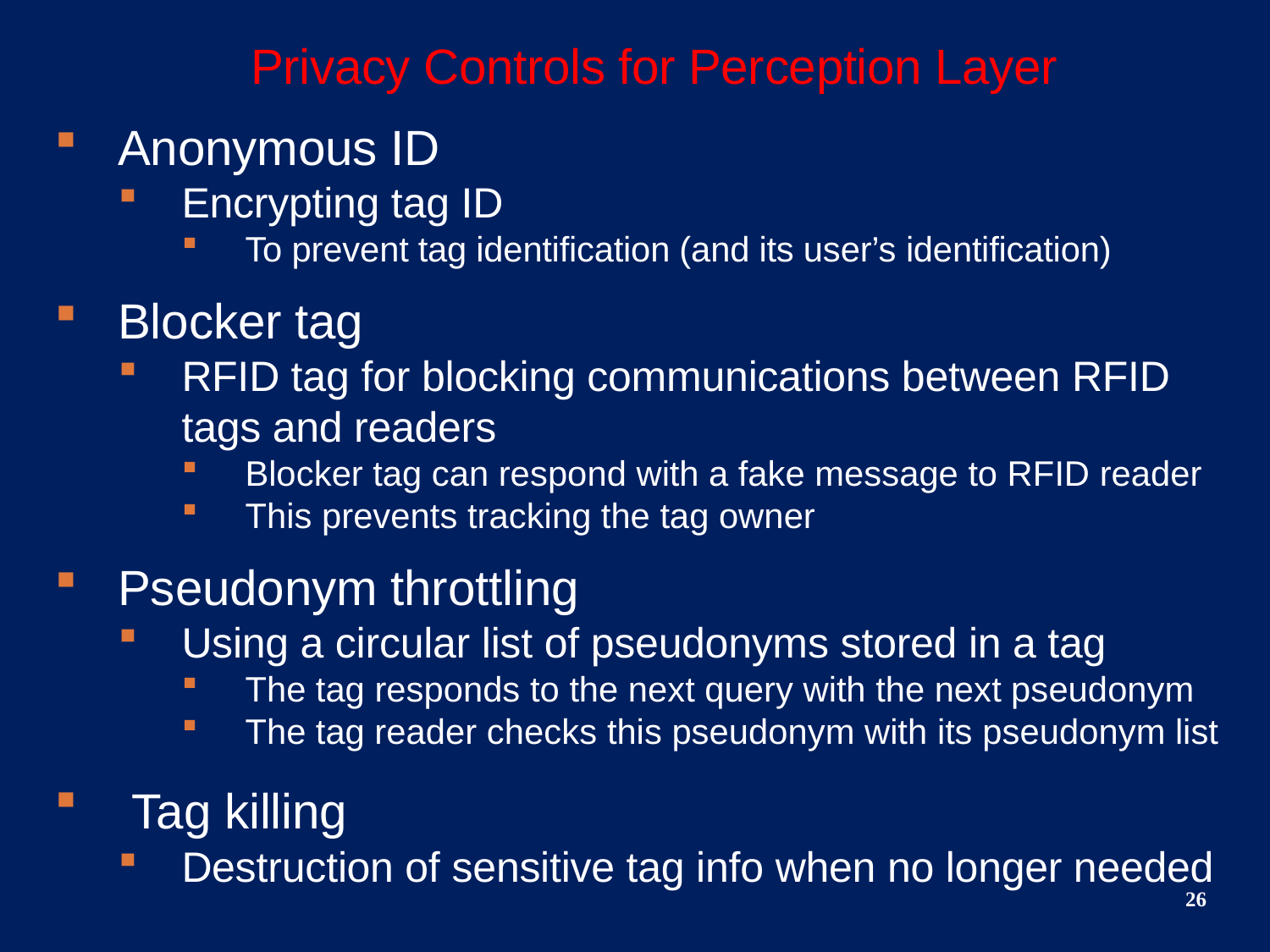

# Privacy Controls for Perception Layer
Anonymous ID
Encrypting tag ID
To prevent tag identification (and its user’s identification)
Blocker tag
RFID tag for blocking communications between RFID tags and readers
Blocker tag can respond with a fake message to RFID reader
This prevents tracking the tag owner
Pseudonym throttling
Using a circular list of pseudonyms stored in a tag
The tag responds to the next query with the next pseudonym
The tag reader checks this pseudonym with its pseudonym list
 Tag killing
Destruction of sensitive tag info when no longer needed
26